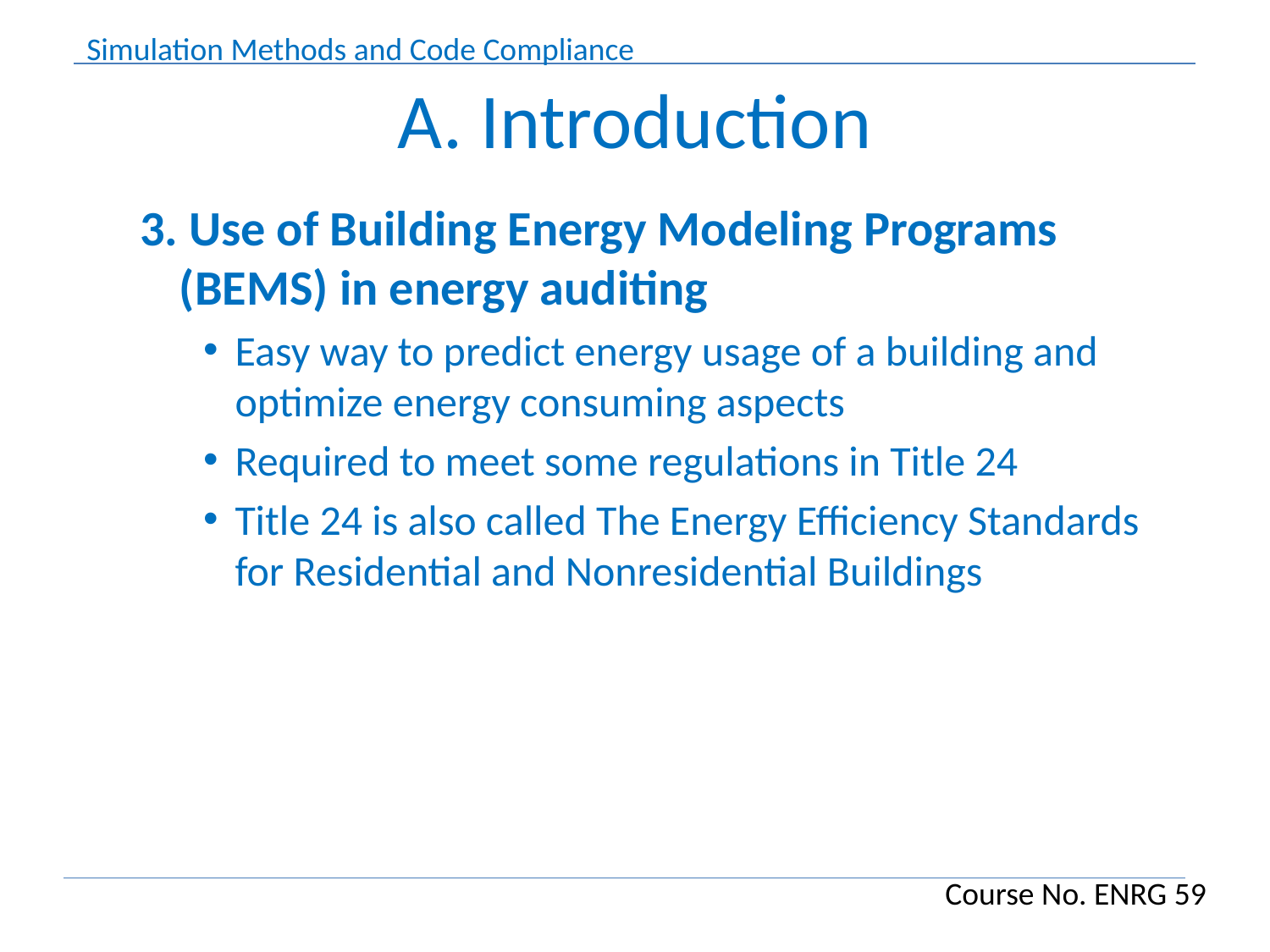

# A. Introduction
3. Use of Building Energy Modeling Programs (BEMS) in energy auditing
Easy way to predict energy usage of a building and optimize energy consuming aspects
Required to meet some regulations in Title 24
Title 24 is also called The Energy Efficiency Standards for Residential and Nonresidential Buildings